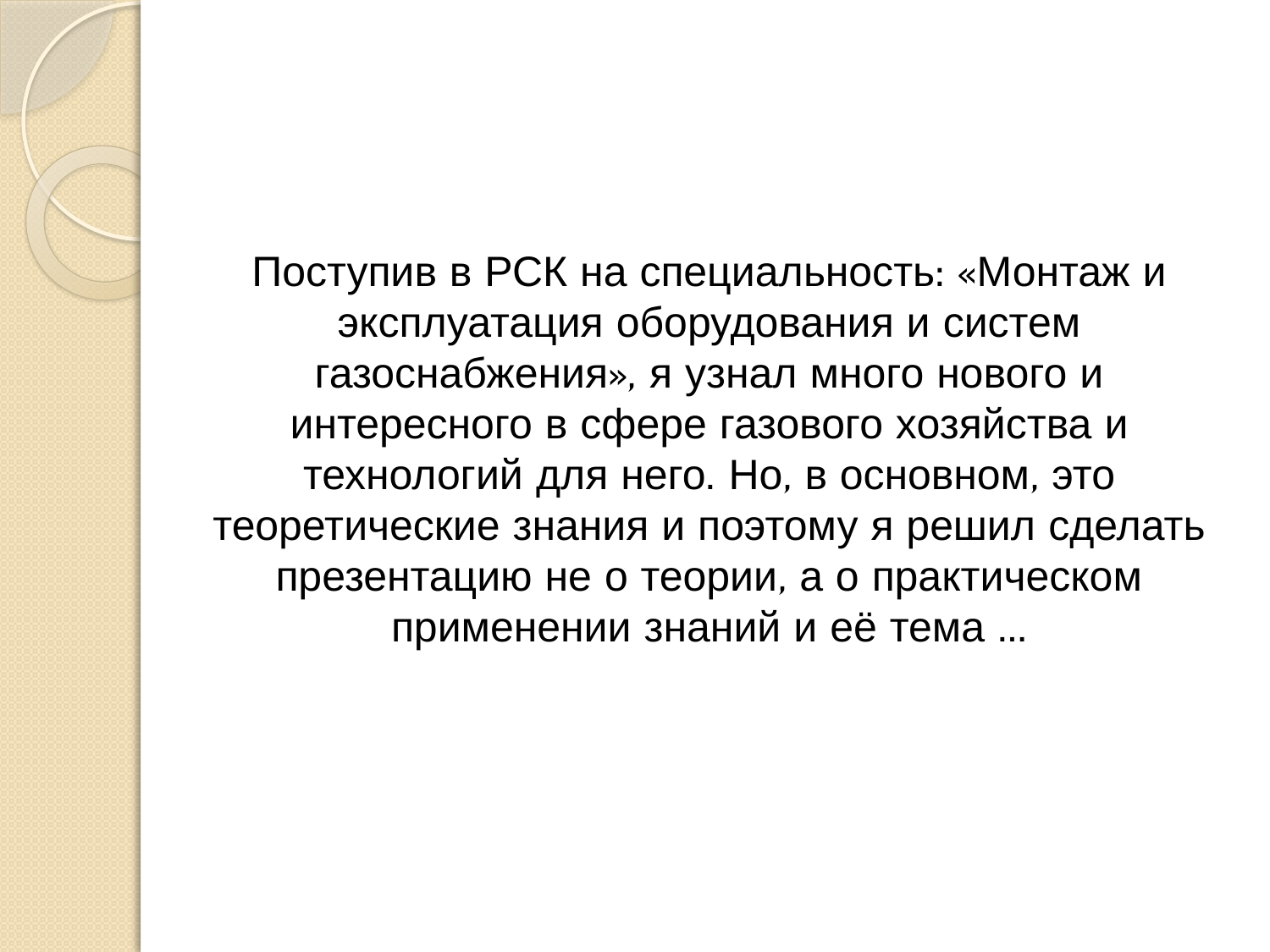

Поступив в РСК на специальность: «Монтаж и эксплуатация оборудования и систем газоснабжения», я узнал много нового и интересного в сфере газового хозяйства и технологий для него. Но, в основном, это теоретические знания и поэтому я решил сделать презентацию не о теории, а о практическом применении знаний и её тема …